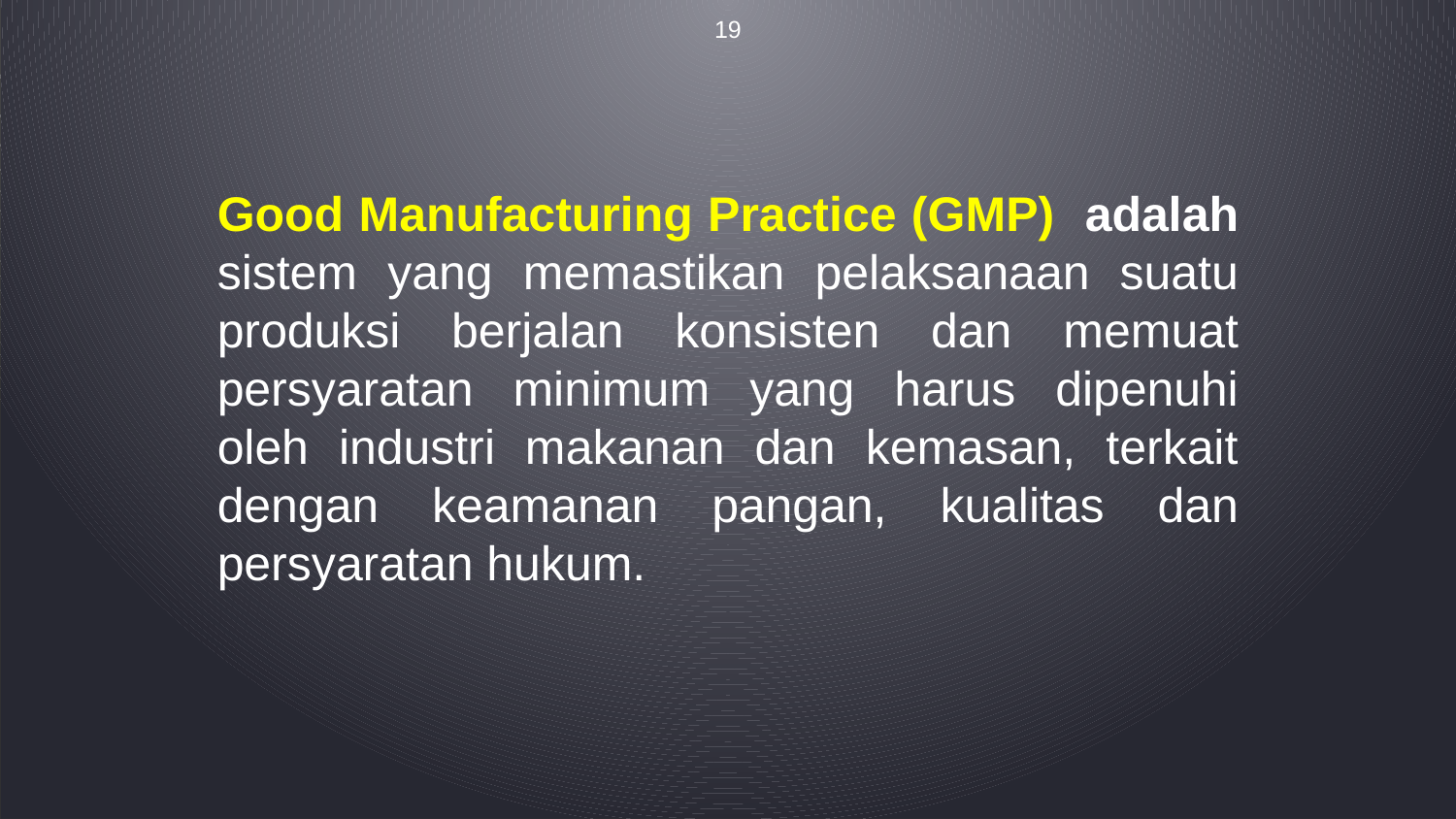

19
# Good Manufacturing Practice (GMP)  adalah sistem yang memastikan pelaksanaan suatu produksi berjalan konsisten dan memuat persyaratan minimum yang harus dipenuhi oleh industri makanan dan kemasan, terkait dengan keamanan pangan, kualitas dan persyaratan hukum.